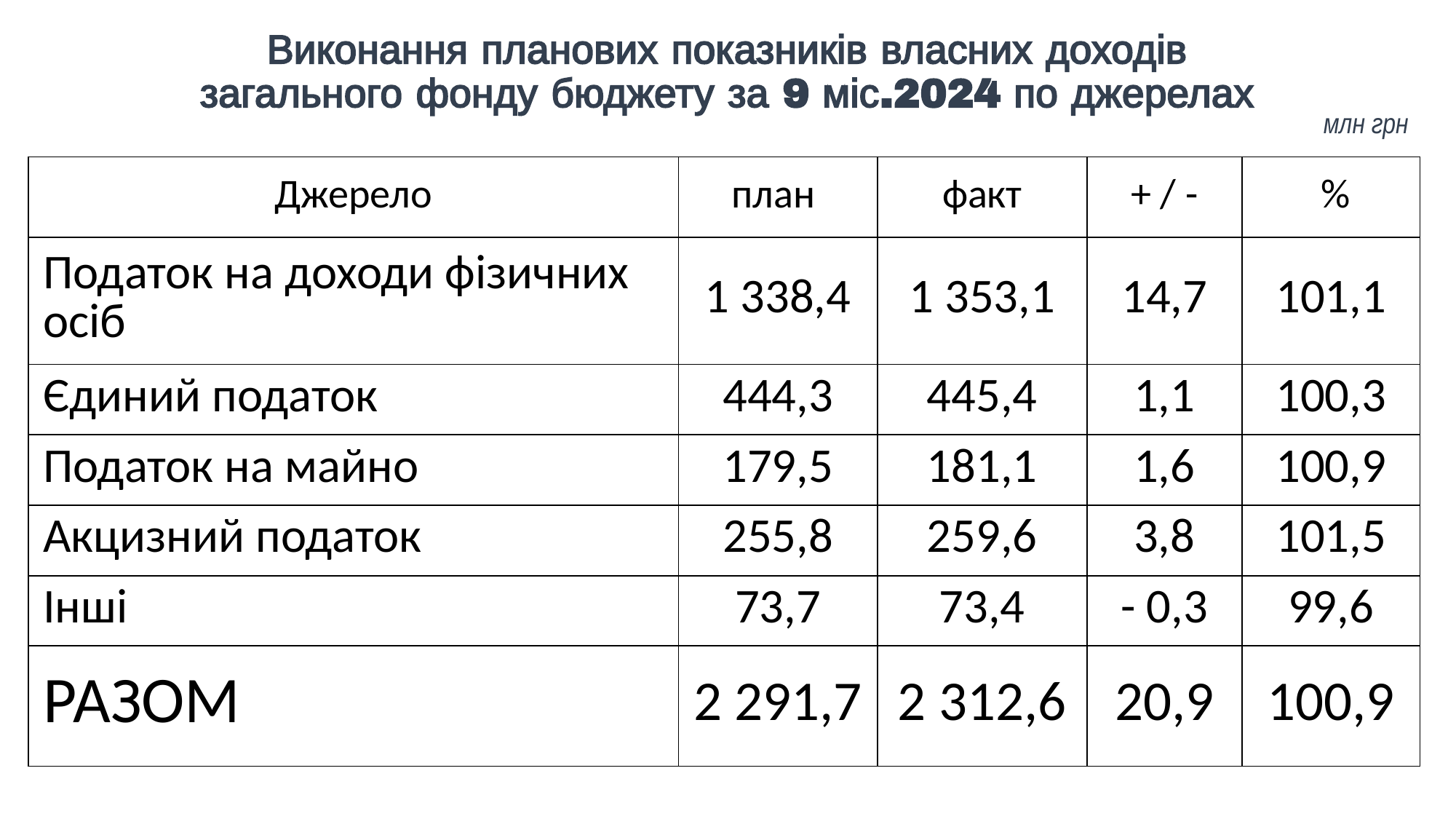

# Виконання планових показників власних доходів загального фонду бюджету за 9 міс.2024 по джерелах
млн грн
| Джерело | план | факт | + / - | % |
| --- | --- | --- | --- | --- |
| Податок на доходи фізичних осіб | 1 338,4 | 1 353,1 | 14,7 | 101,1 |
| Єдиний податок | 444,3 | 445,4 | 1,1 | 100,3 |
| Податок на майно | 179,5 | 181,1 | 1,6 | 100,9 |
| Акцизний податок | 255,8 | 259,6 | 3,8 | 101,5 |
| Інші | 73,7 | 73,4 | - 0,3 | 99,6 |
| РАЗОМ | 2 291,7 | 2 312,6 | 20,9 | 100,9 |